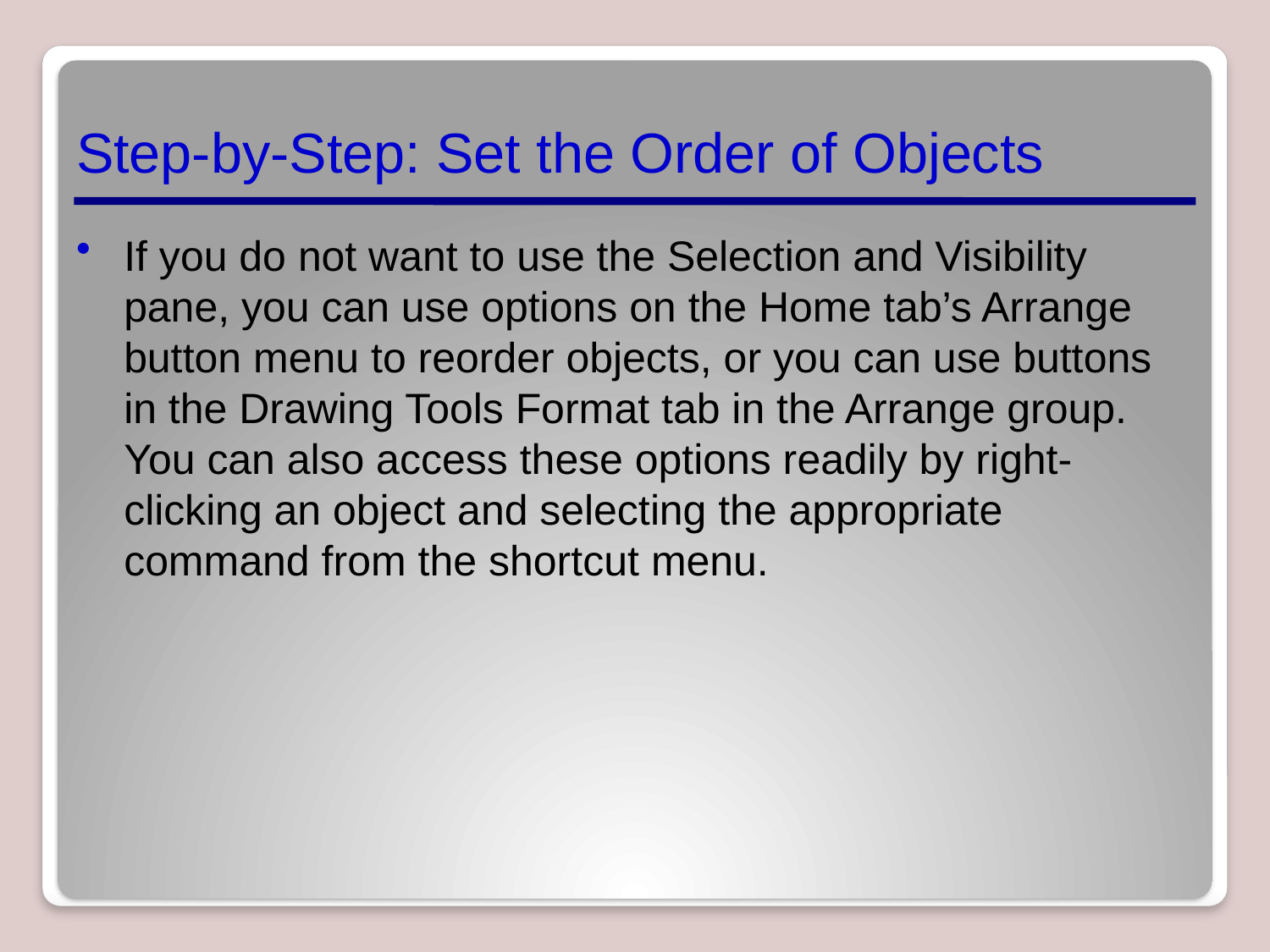

# Step-by-Step: Set the Order of Objects
If you do not want to use the Selection and Visibility pane, you can use options on the Home tab’s Arrange button menu to reorder objects, or you can use buttons in the Drawing Tools Format tab in the Arrange group. You can also access these options readily by right-clicking an object and selecting the appropriate command from the shortcut menu.